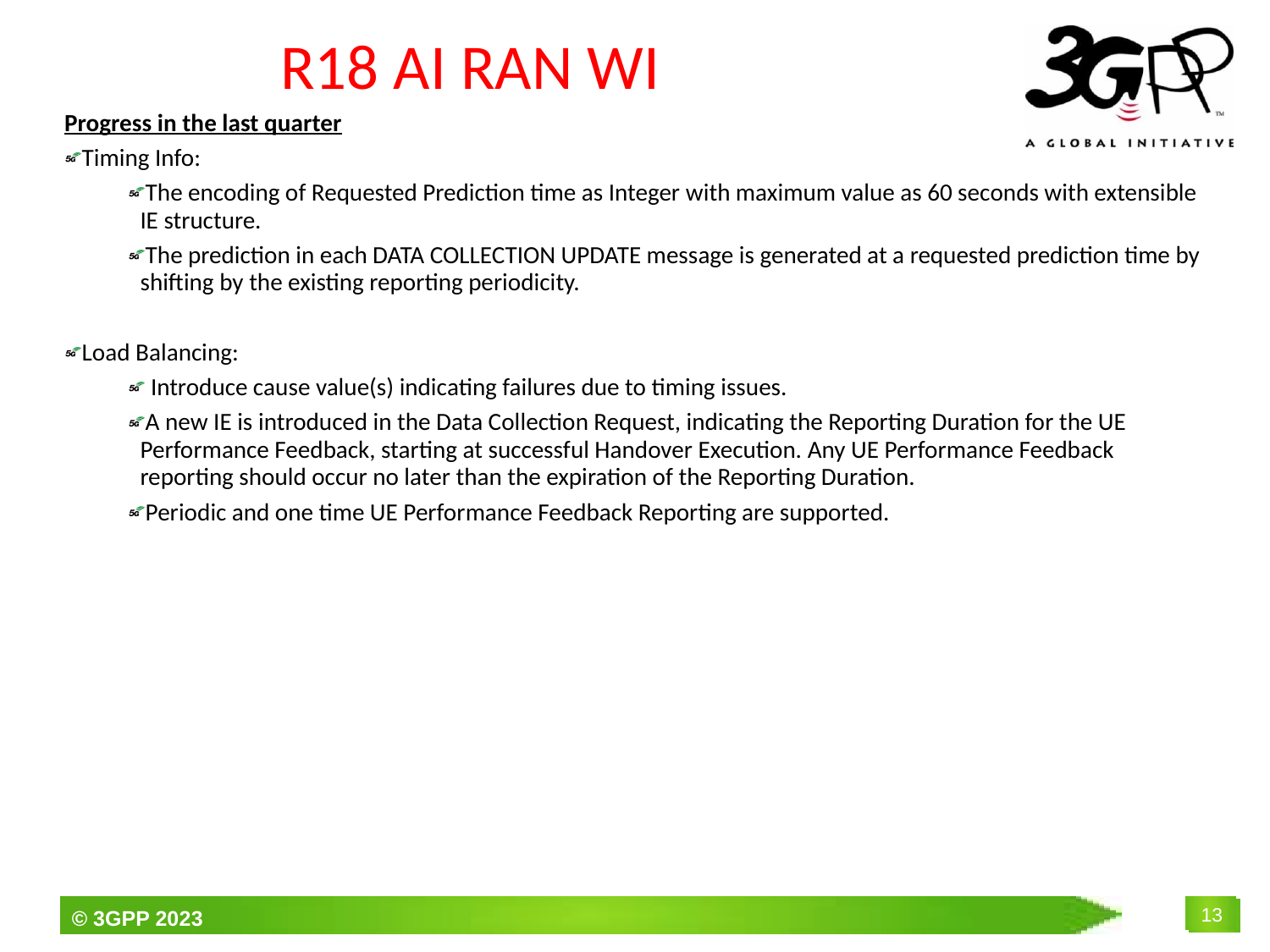

# R18 AI RAN WI

Progress in the last quarter
Timing Info:
The encoding of Requested Prediction time as Integer with maximum value as 60 seconds with extensible IE structure.
The prediction in each DATA COLLECTION UPDATE message is generated at a requested prediction time by shifting by the existing reporting periodicity.

Load Balancing:
 Introduce cause value(s) indicating failures due to timing issues.
A new IE is introduced in the Data Collection Request, indicating the Reporting Duration for the UE Performance Feedback, starting at successful Handover Execution. Any UE Performance Feedback reporting should occur no later than the expiration of the Reporting Duration.
Periodic and one time UE Performance Feedback Reporting are supported.

13